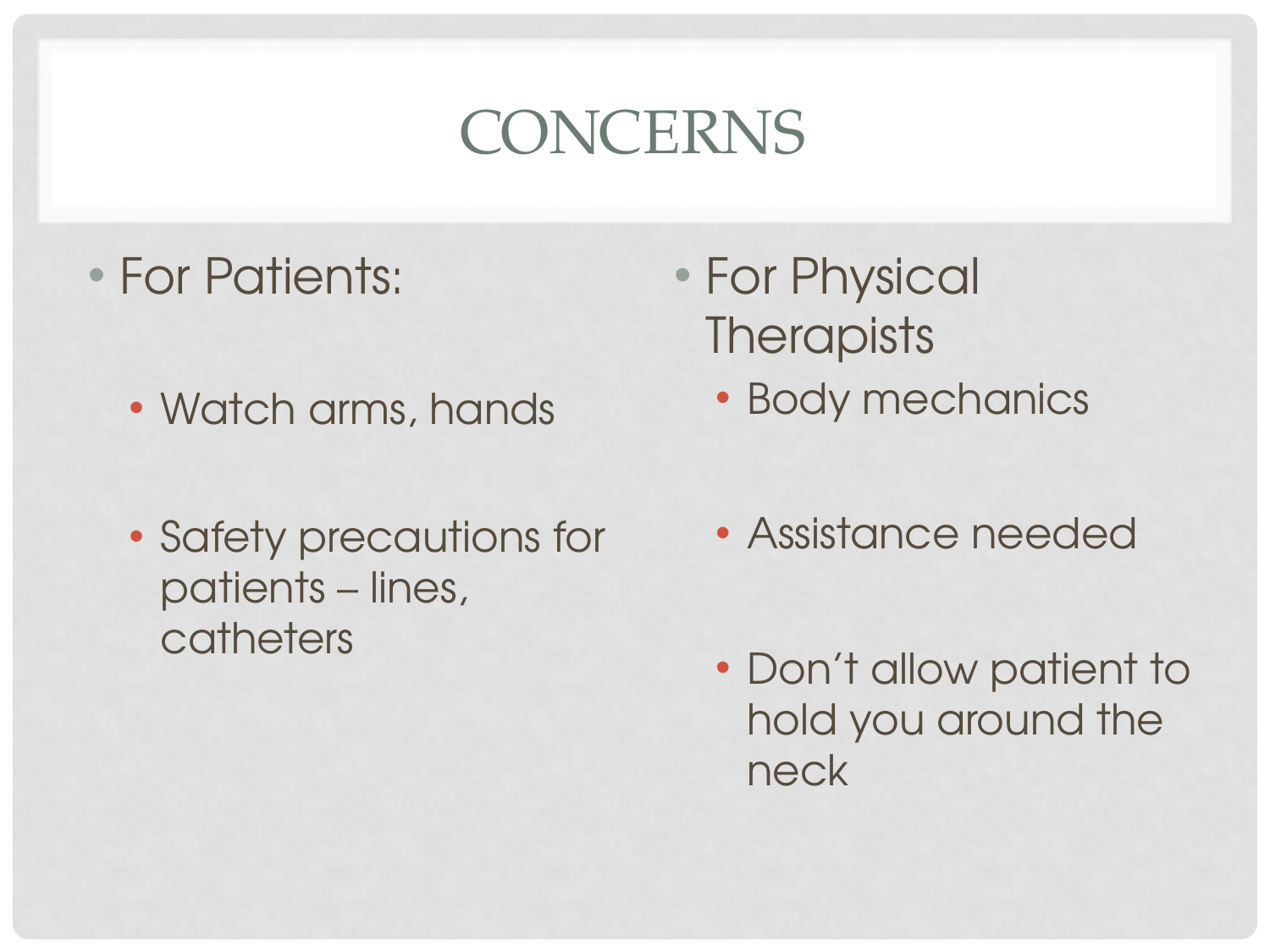

# Concerns
For Patients:

Watch arms, hands

Safety precautions for patients – lines, catheters

For Physical Therapists
Body mechanics

Assistance needed

Don’t allow patient to hold you around the neck